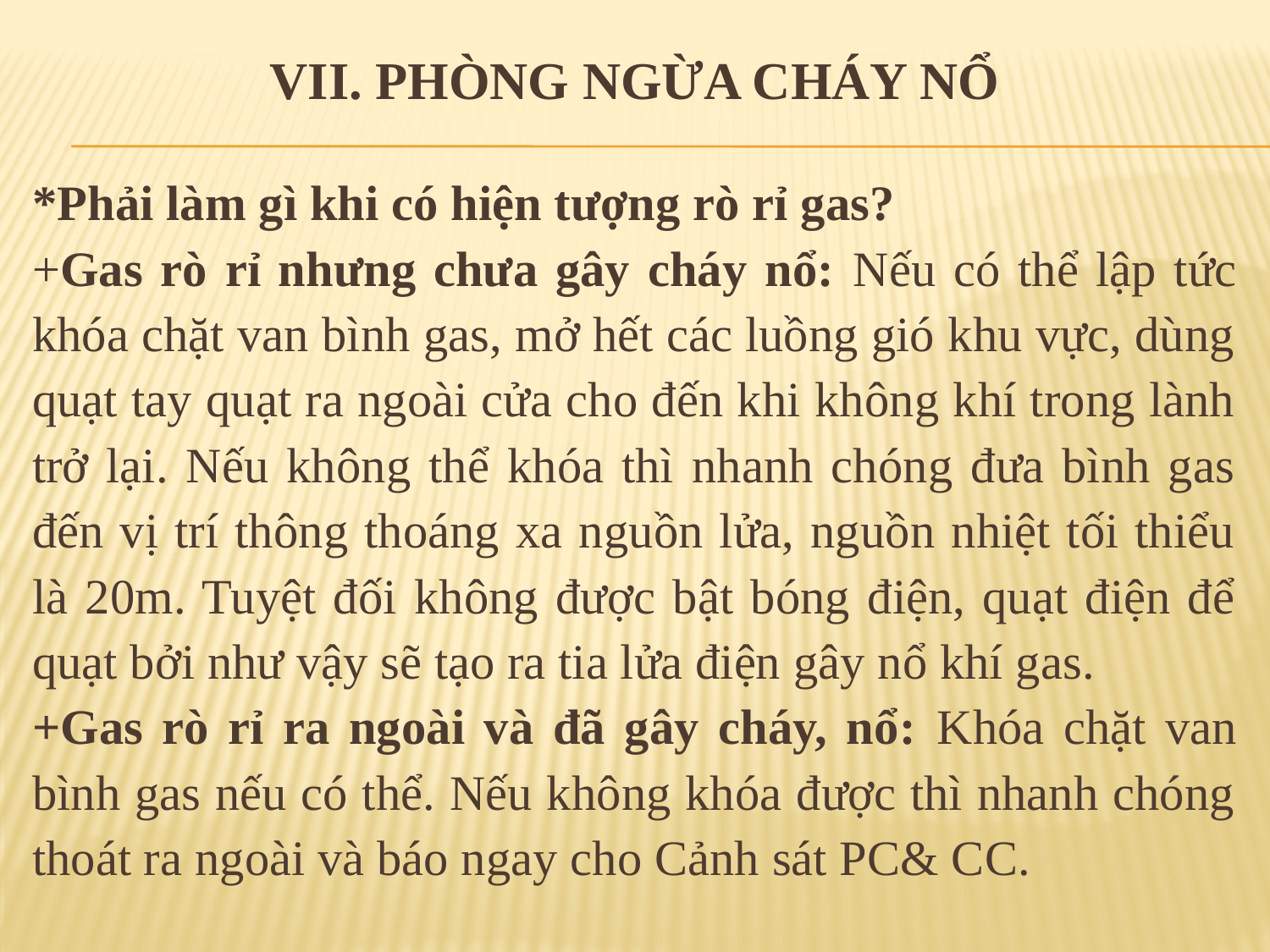

# VII. Phòng ngừa cháy nổ
*Phải làm gì khi có hiện tượng rò rỉ gas?
+Gas rò rỉ nhưng chưa gây cháy nổ: Nếu có thể lập tức khóa chặt van bình gas, mở hết các luồng gió khu vực, dùng quạt tay quạt ra ngoài cửa cho đến khi không khí trong lành trở lại. Nếu không thể khóa thì nhanh chóng đưa bình gas đến vị trí thông thoáng xa nguồn lửa, nguồn nhiệt tối thiểu là 20m. Tuyệt đối không được bật bóng điện, quạt điện để quạt bởi như vậy sẽ tạo ra tia lửa điện gây nổ khí gas.
+Gas rò rỉ ra ngoài và đã gây cháy, nổ: Khóa chặt van bình gas nếu có thể. Nếu không khóa được thì nhanh chóng thoát ra ngoài và báo ngay cho Cảnh sát PC& CC.